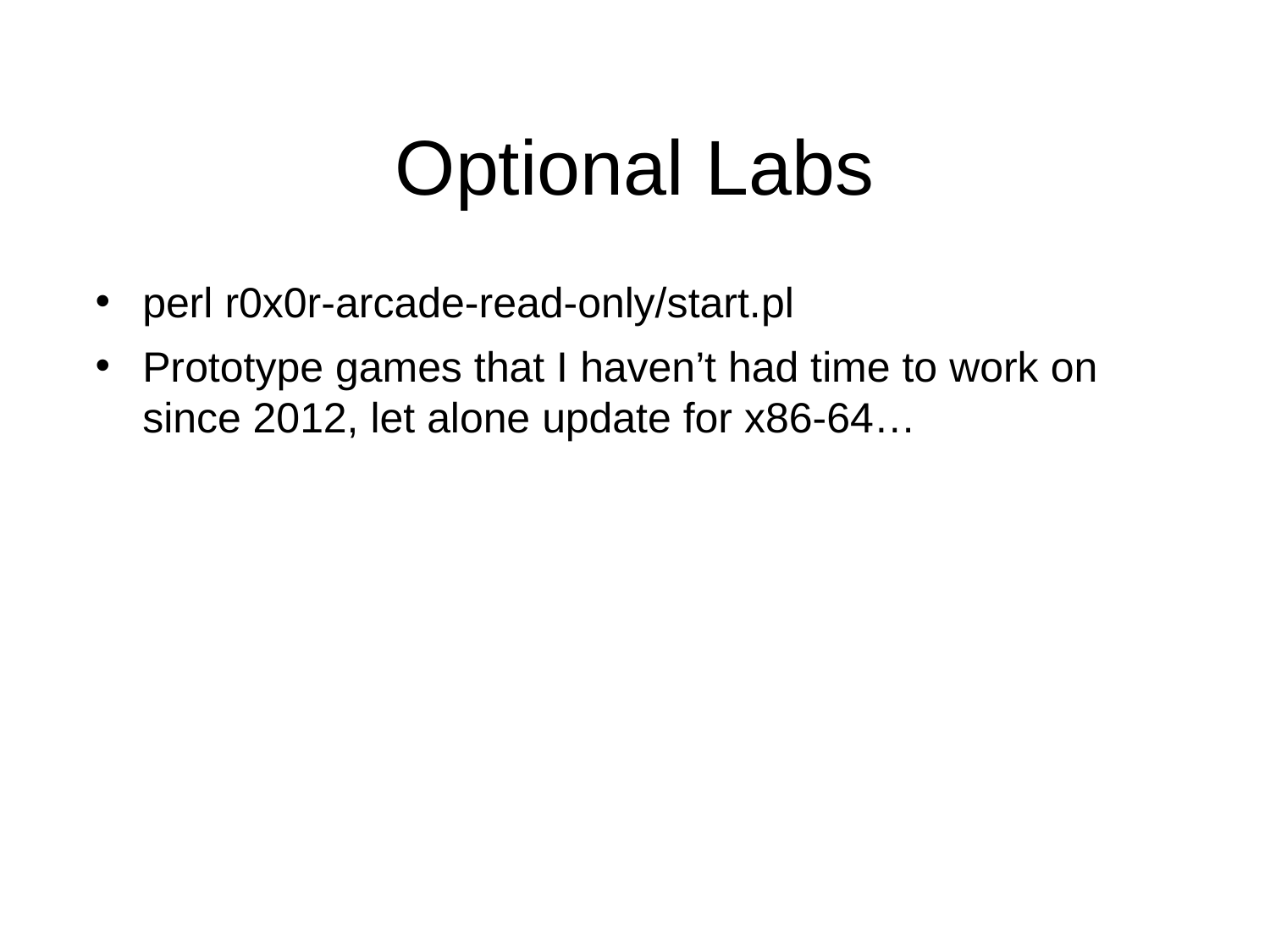

Optional Labs
perl r0x0r-arcade-read-only/start.pl
Prototype games that I haven’t had time to work on since 2012, let alone update for x86-64…